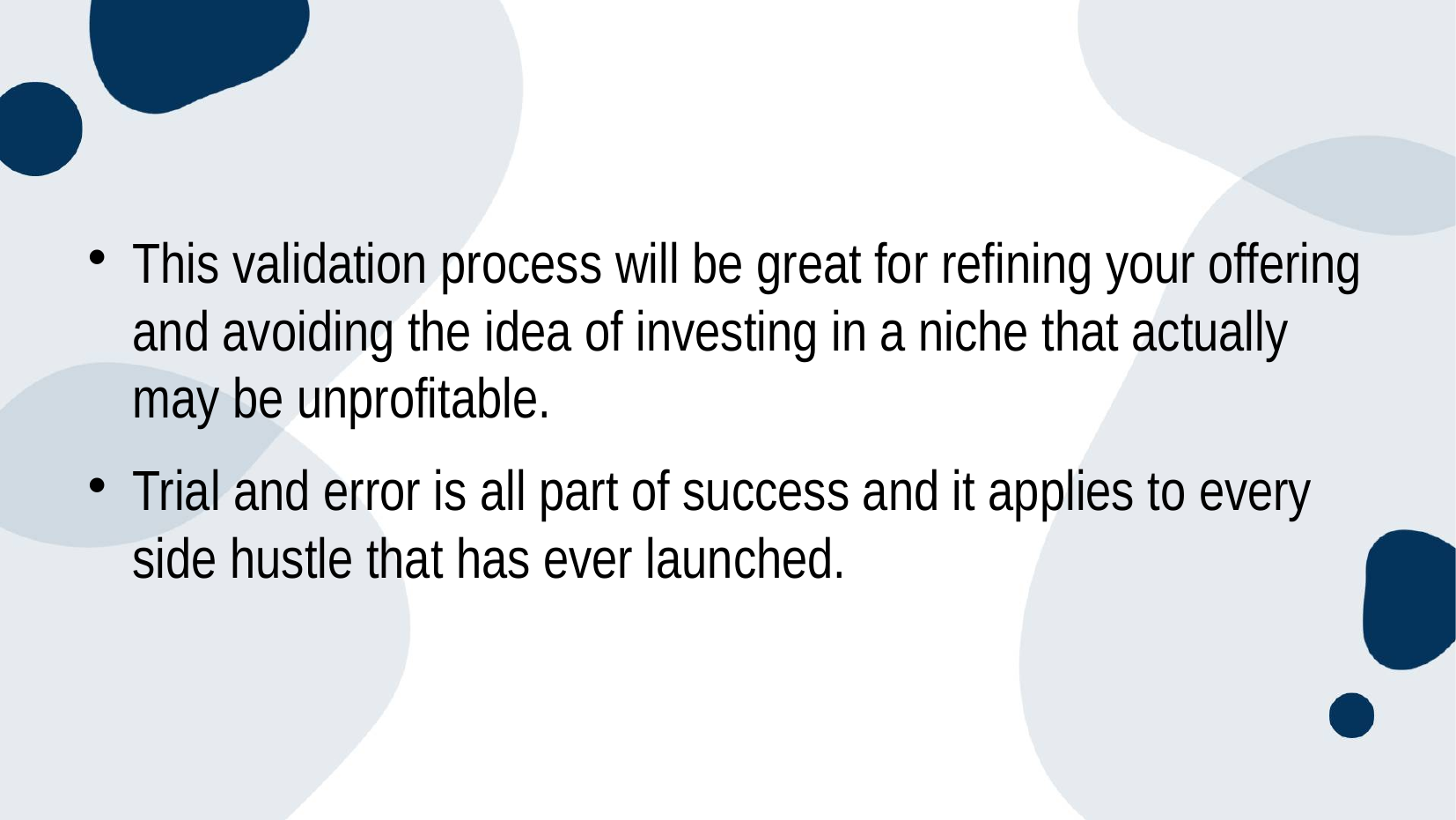

#
This validation process will be great for refining your offering and avoiding the idea of investing in a niche that actually may be unprofitable.
Trial and error is all part of success and it applies to every side hustle that has ever launched.